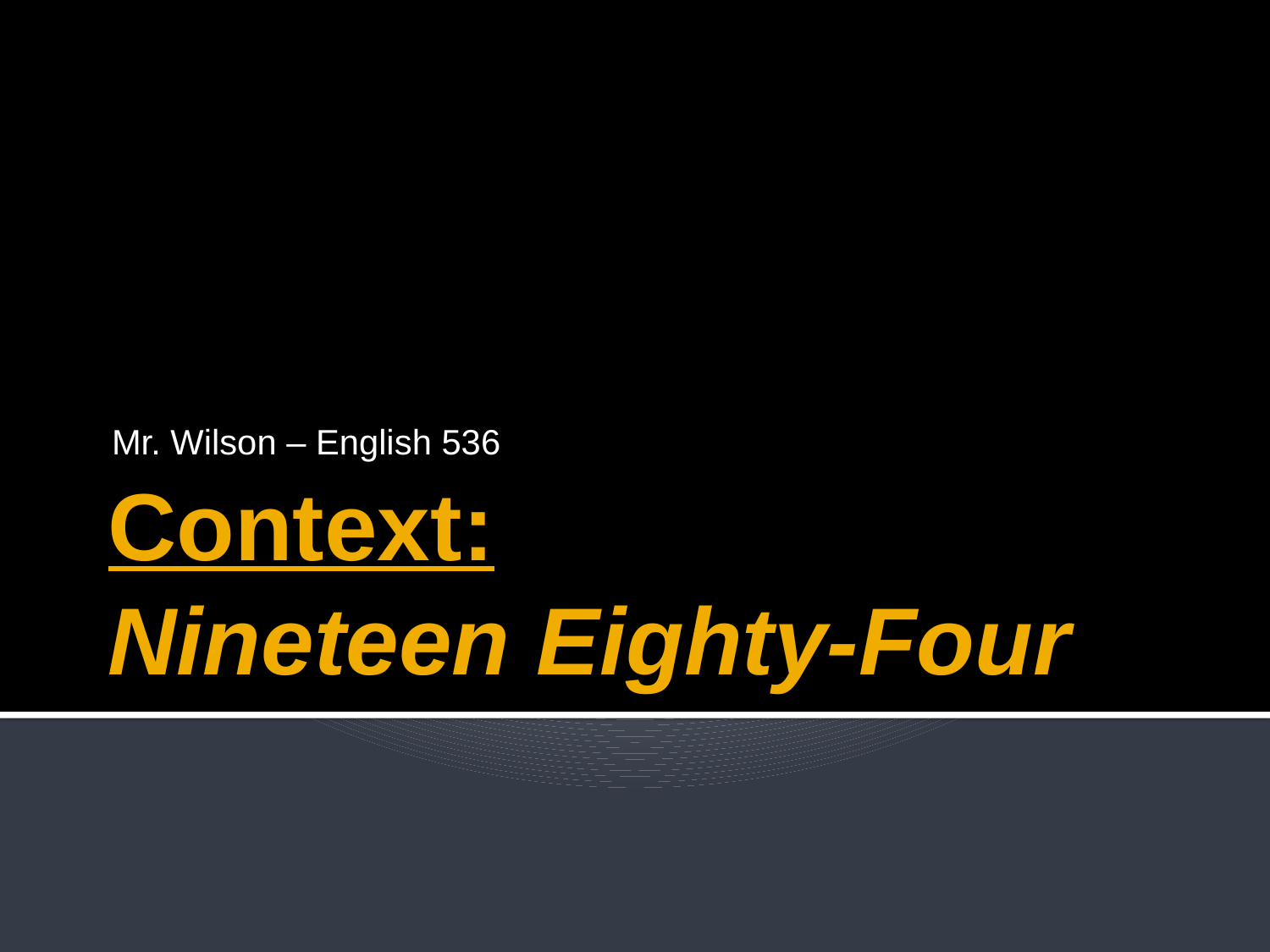

Mr. Wilson – English 536
# Context: Nineteen Eighty-Four